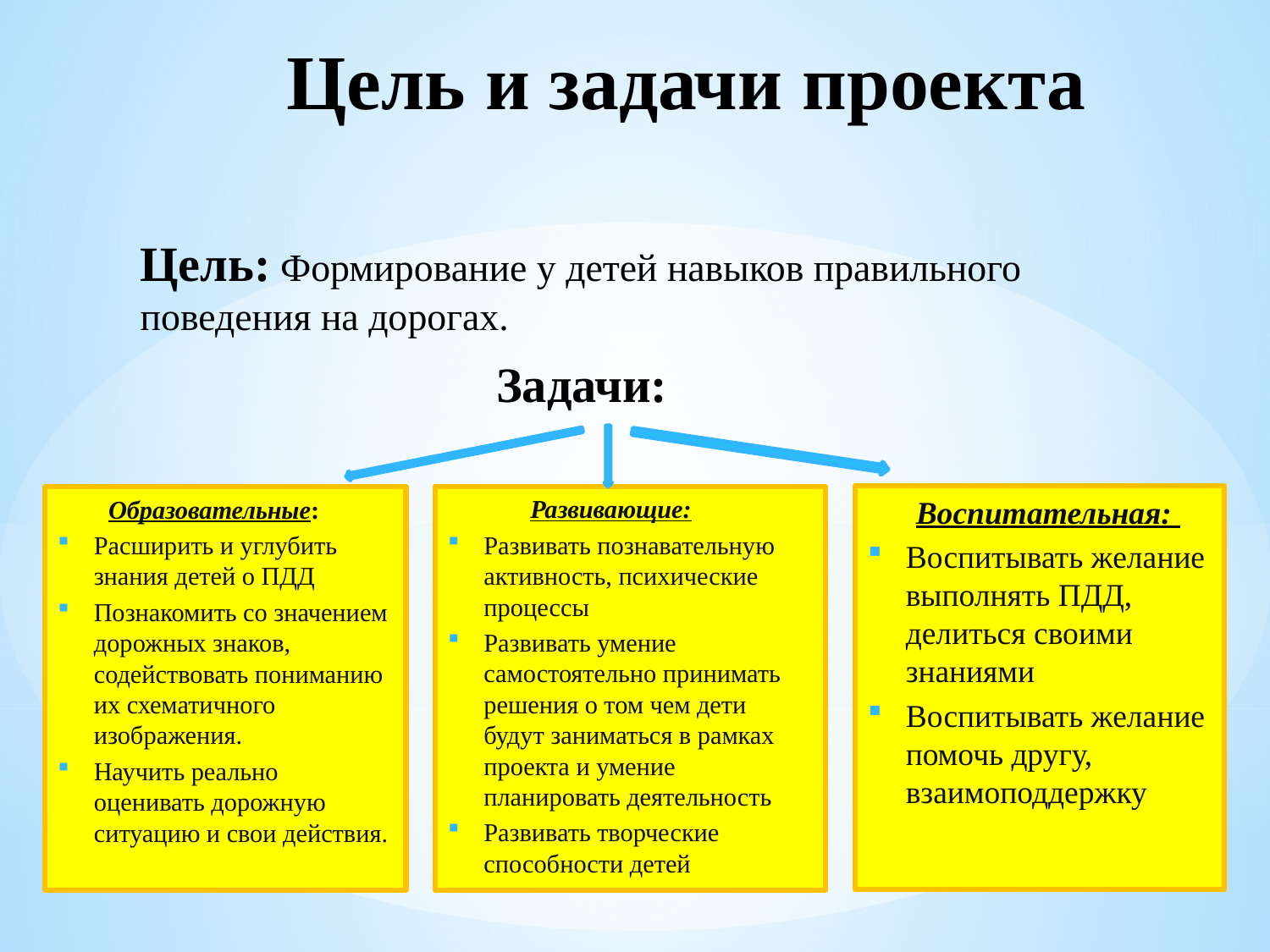

# Цель и задачи проекта
Цель: Формирование у детей навыков правильного поведения на дорогах.
                             Задачи:

      Воспитательная:
Воспитывать желание выполнять ПДД, делиться своими знаниями
Воспитывать желание помочь другу, взаимоподдержку

             Развивающие:
Развивать познавательную активность, психические процессы
Развивать умение  самостоятельно принимать решения о том чем дети будут заниматься в рамках проекта и умение планировать деятельность
Развивать творческие способности детей
        Образовательные:
Расширить и углубить знания детей о ПДД
Познакомить со значением дорожных знаков, содействовать пониманию их схематичного изображения.
Научить реально оценивать дорожную ситуацию и свои действия.